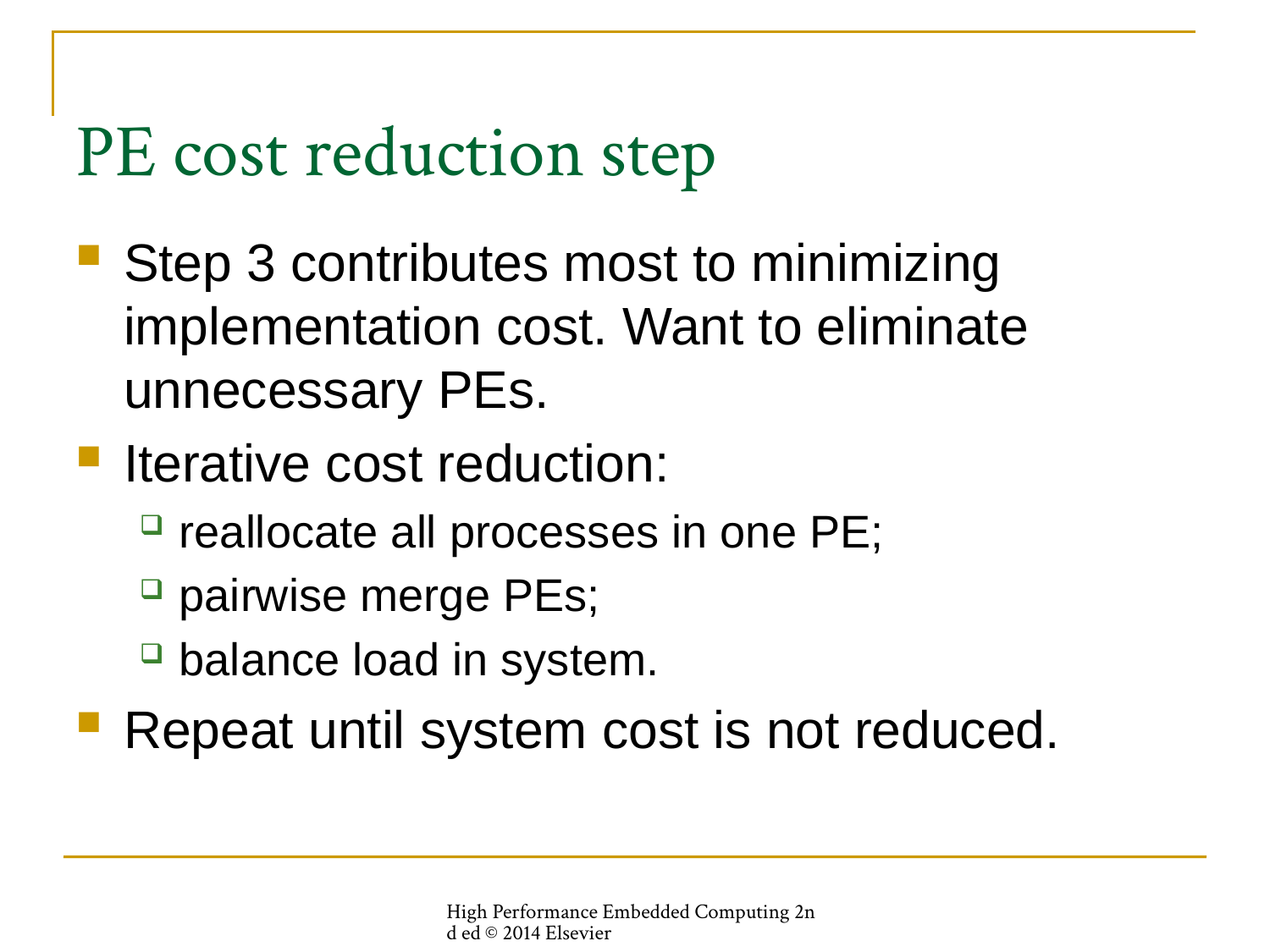

# PE cost reduction step
Step 3 contributes most to minimizing implementation cost. Want to eliminate unnecessary PEs.
Iterative cost reduction:
reallocate all processes in one PE;
pairwise merge PEs;
balance load in system.
Repeat until system cost is not reduced.
High Performance Embedded Computing 2nd ed © 2014 Elsevier